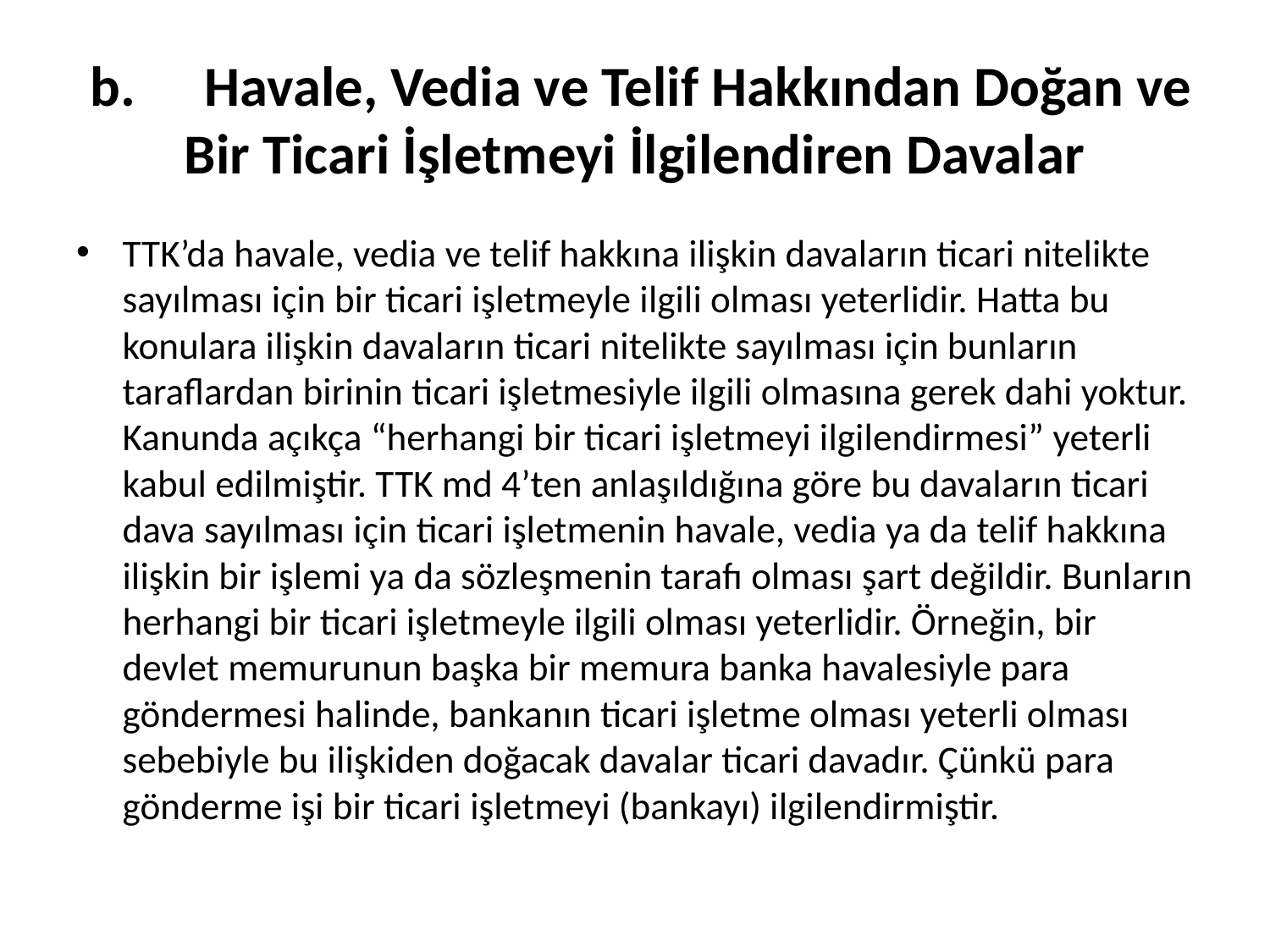

# b.	Havale, Vedia ve Telif Hakkından Doğan ve Bir Ticari İşletmeyi İlgilendiren Davalar
TTK’da havale, vedia ve telif hakkına ilişkin davaların ticari nitelikte sayılması için bir ticari işletmeyle ilgili olması yeterlidir. Hatta bu konulara ilişkin davaların ticari nitelikte sayılması için bunların taraflardan birinin ticari işletmesiyle ilgili olmasına gerek dahi yoktur. Kanunda açıkça “herhangi bir ticari işletmeyi ilgilendirmesi” yeterli kabul edilmiştir. TTK md 4’ten anlaşıldığına göre bu davaların ticari dava sayılması için ticari işletmenin havale, vedia ya da telif hakkına ilişkin bir işlemi ya da sözleşmenin tarafı olması şart değildir. Bunların herhangi bir ticari işletmeyle ilgili olması yeterlidir. Örneğin, bir devlet memurunun başka bir memura banka havalesiyle para göndermesi halinde, bankanın ticari işletme olması yeterli olması sebebiyle bu ilişkiden doğacak davalar ticari davadır. Çünkü para gönderme işi bir ticari işletmeyi (bankayı) ilgilendirmiştir.